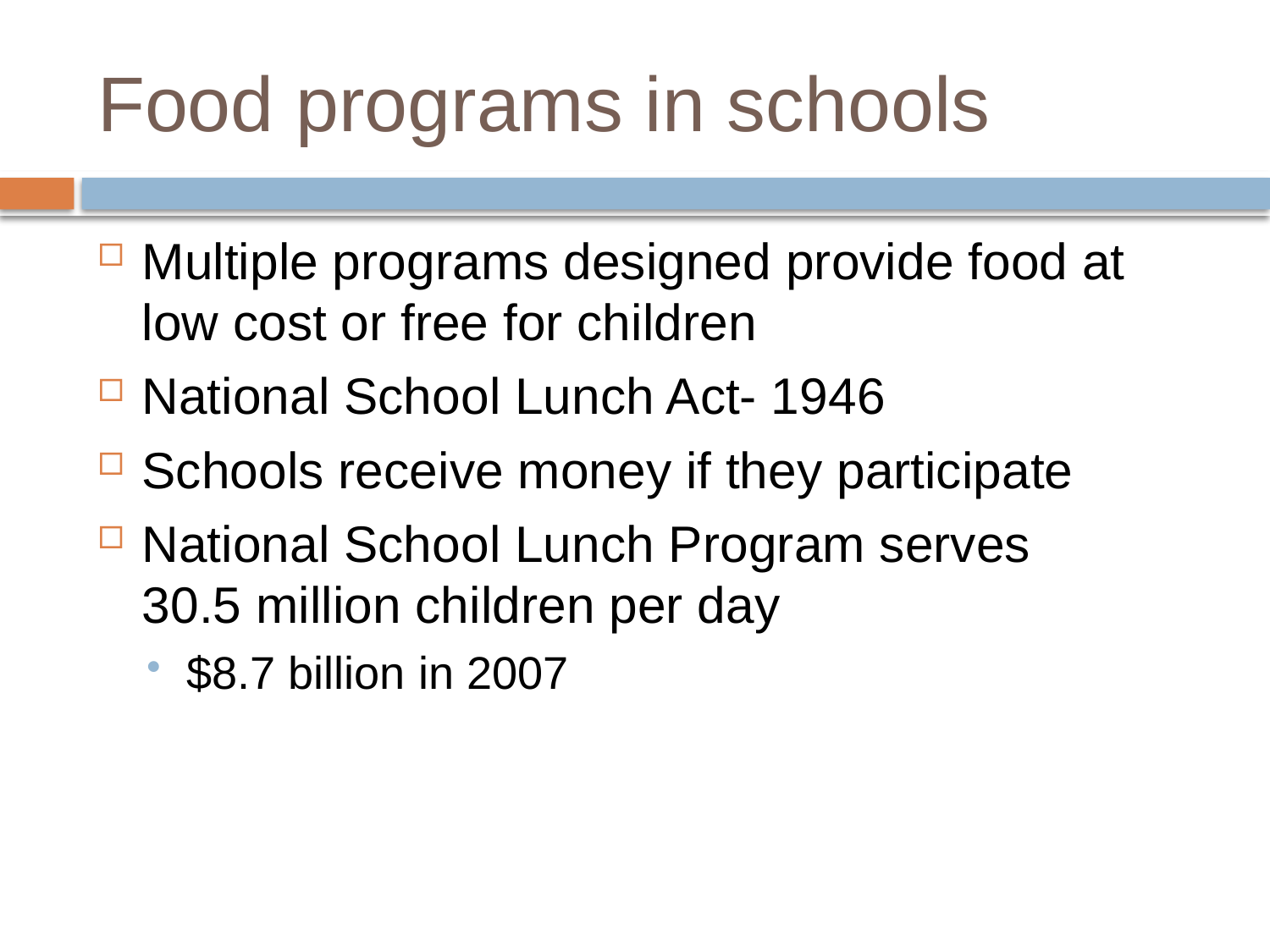

# Food programs in schools
Multiple programs designed provide food at low cost or free for children
National School Lunch Act- 1946
Schools receive money if they participate
National School Lunch Program serves 30.5 million children per day
$8.7 billion in 2007